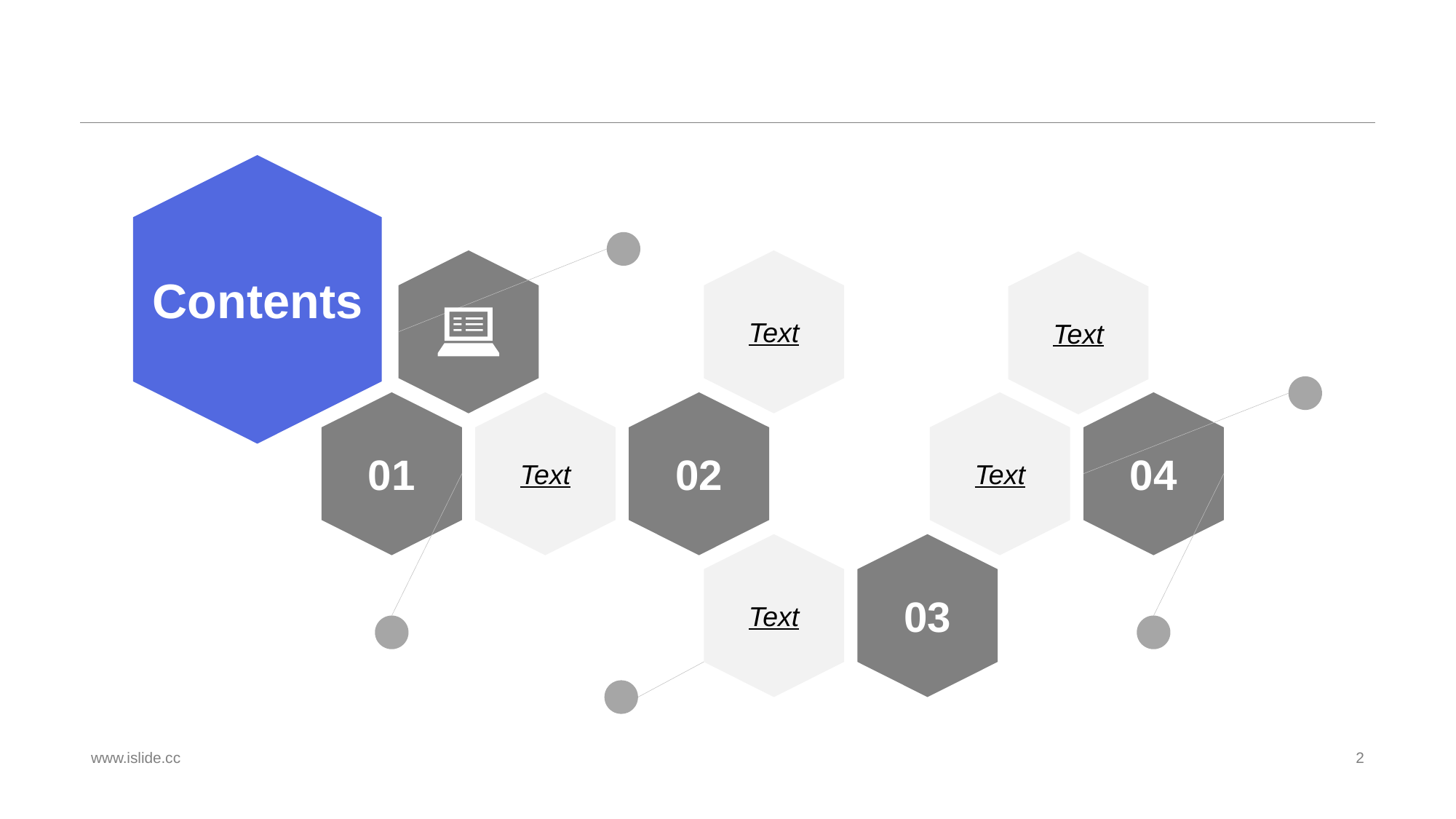

#
Contents

Text
Text

01
Text
02
Text
04
Text
03

www.islide.cc
2